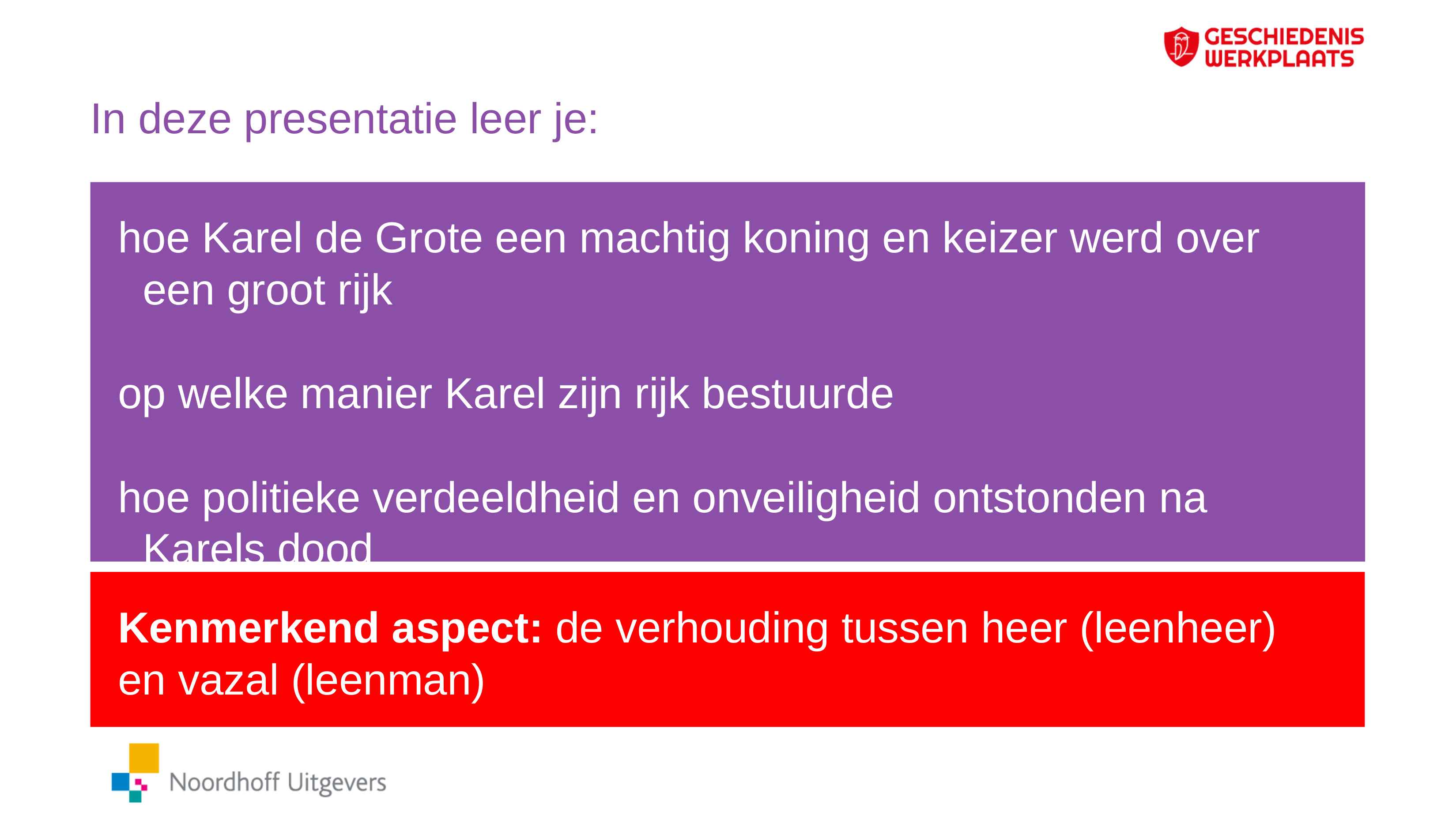

# In deze presentatie leer je:
hoe Karel de Grote een machtig koning en keizer werd over een groot rijk

op welke manier Karel zijn rijk bestuurde

hoe politieke verdeeldheid en onveiligheid ontstonden na Karels dood

welke plaats ridders hadden in de samenleving

Kenmerkend aspect: de verhouding tussen heer (leenheer) en vazal (leenman)